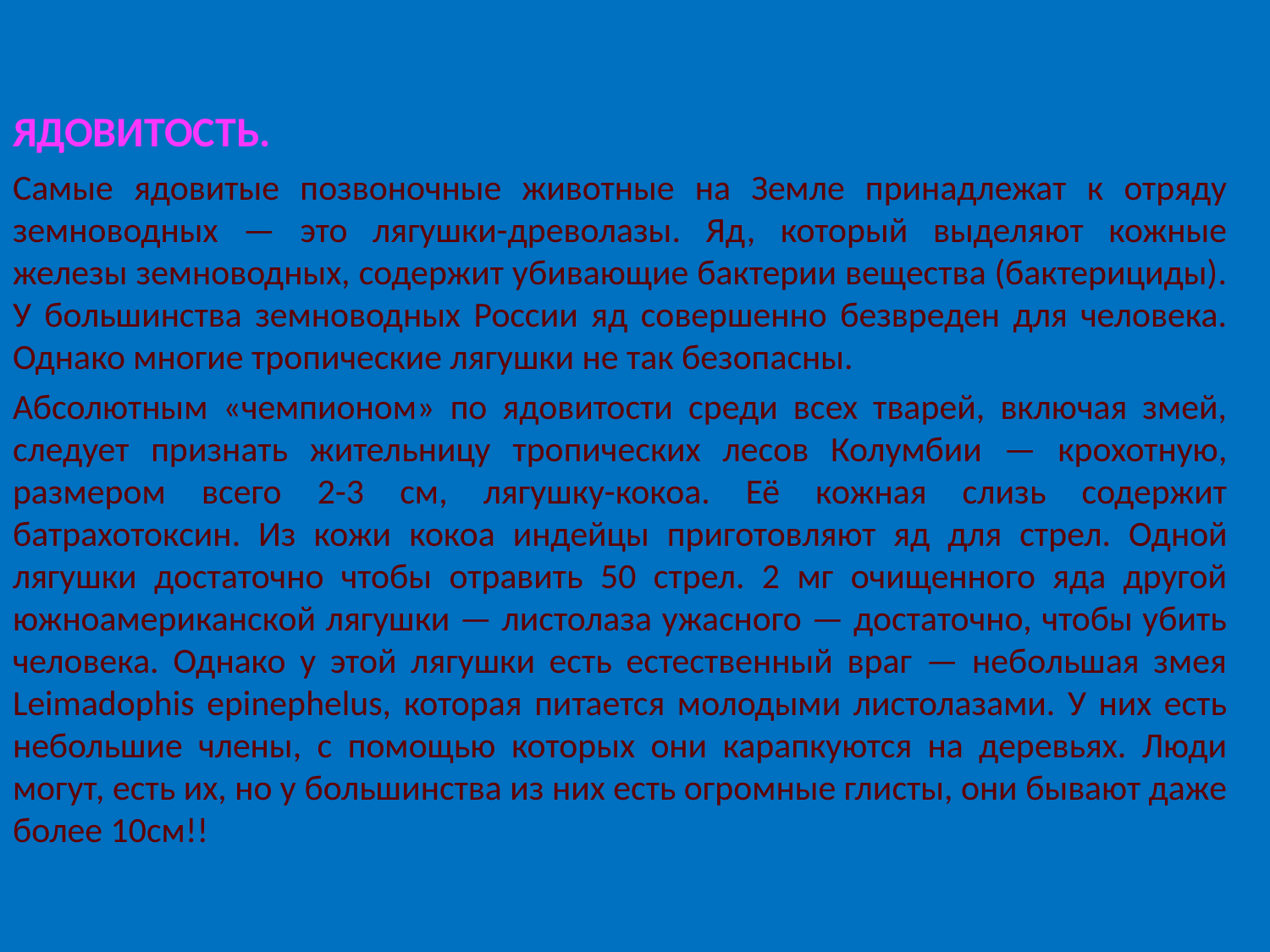

# Ядовитость.
Самые ядовитые позвоночные животные на Земле принадлежат к отряду земноводных — это лягушки-древолазы. Яд, который выделяют кожные железы земноводных, содержит убивающие бактерии вещества (бактерициды). У большинства земноводных России яд совершенно безвреден для человека. Однако многие тропические лягушки не так безопасны.
Абсолютным «чемпионом» по ядовитости среди всех тварей, включая змей, следует признать жительницу тропических лесов Колумбии — крохотную, размером всего 2-3 см, лягушку-кокоа. Её кожная слизь содержит батрахотоксин. Из кожи кокоа индейцы приготовляют яд для стрел. Одной лягушки достаточно чтобы отравить 50 стрел. 2 мг очищенного яда другой южноамериканской лягушки — листолаза ужасного — достаточно, чтобы убить человека. Однако у этой лягушки есть естественный враг — небольшая змея Leimadophis epinephelus, которая питается молодыми листолазами. У них есть небольшие члены, с помощью которых они карапкуются на деревьях. Люди могут, есть их, но у большинства из них есть огромные глисты, они бывают даже более 10см!!